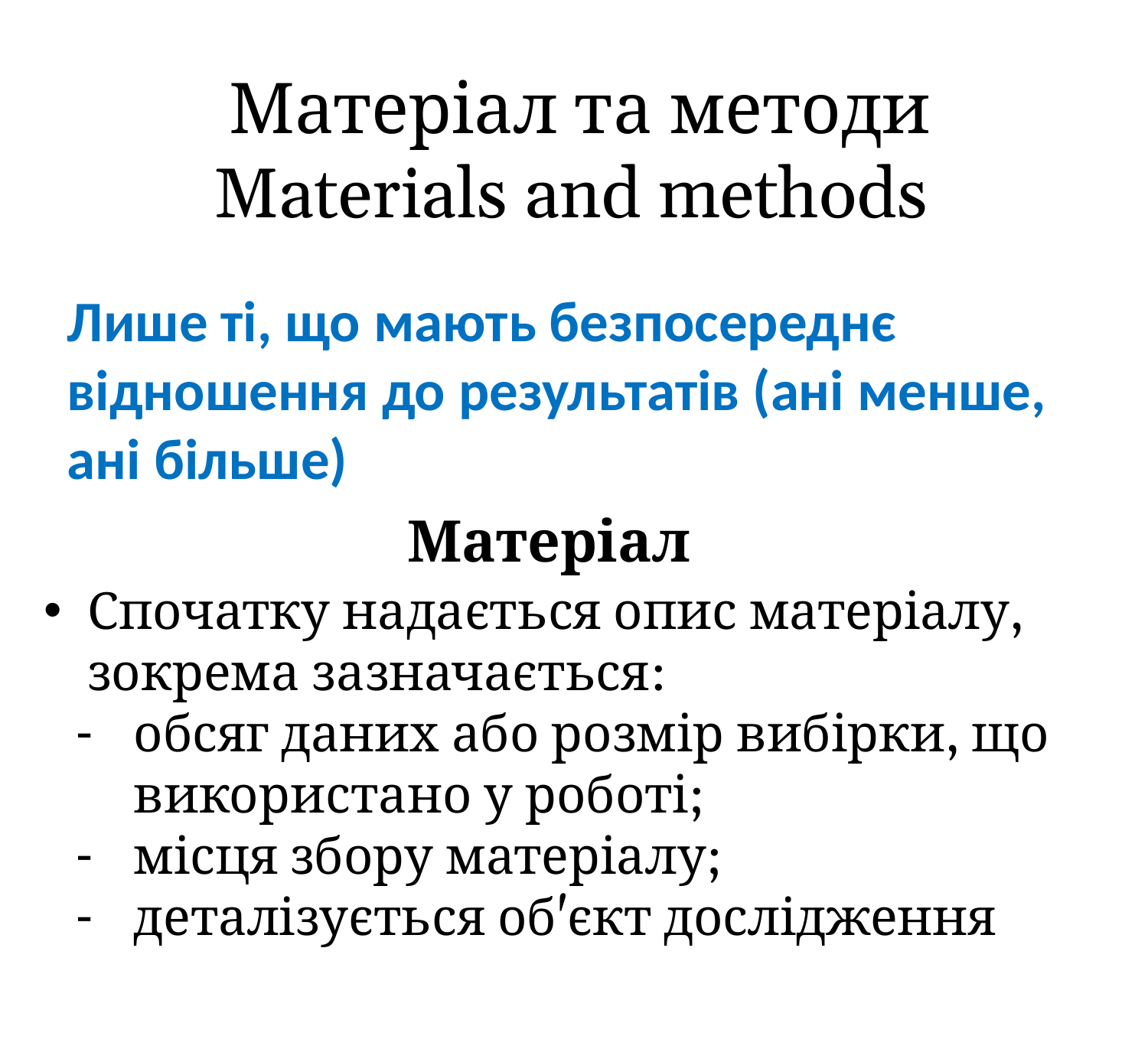

# Матеріал та методи Materials and methods
Лише ті, що мають безпосереднє відношення до результатів (ані менше, ані більше)
Матеріал
Спочатку надається опис матеріалу, зокрема зазначається:
обсяг даних або розмір вибірки, що використано у роботі;
місця збору матеріалу;
деталізується об'єкт дослідження